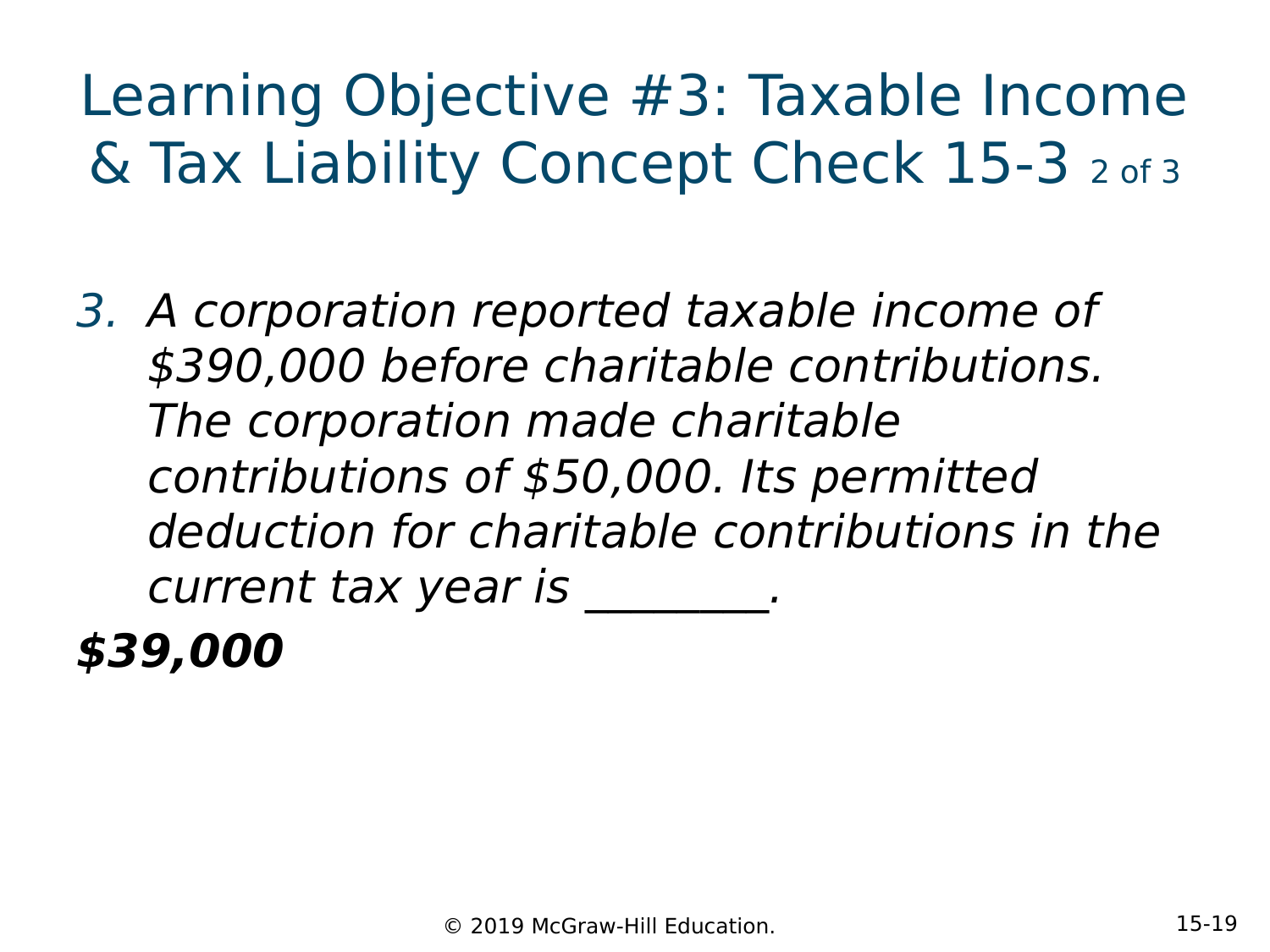

# Learning Objective #3: Taxable Income & Tax Liability Concept Check 15-3 2 of 3
A corporation reported taxable income of $390,000 before charitable contributions. The corporation made charitable contributions of $50,000. Its permitted deduction for charitable contributions in the current tax year is ________.
$39,000